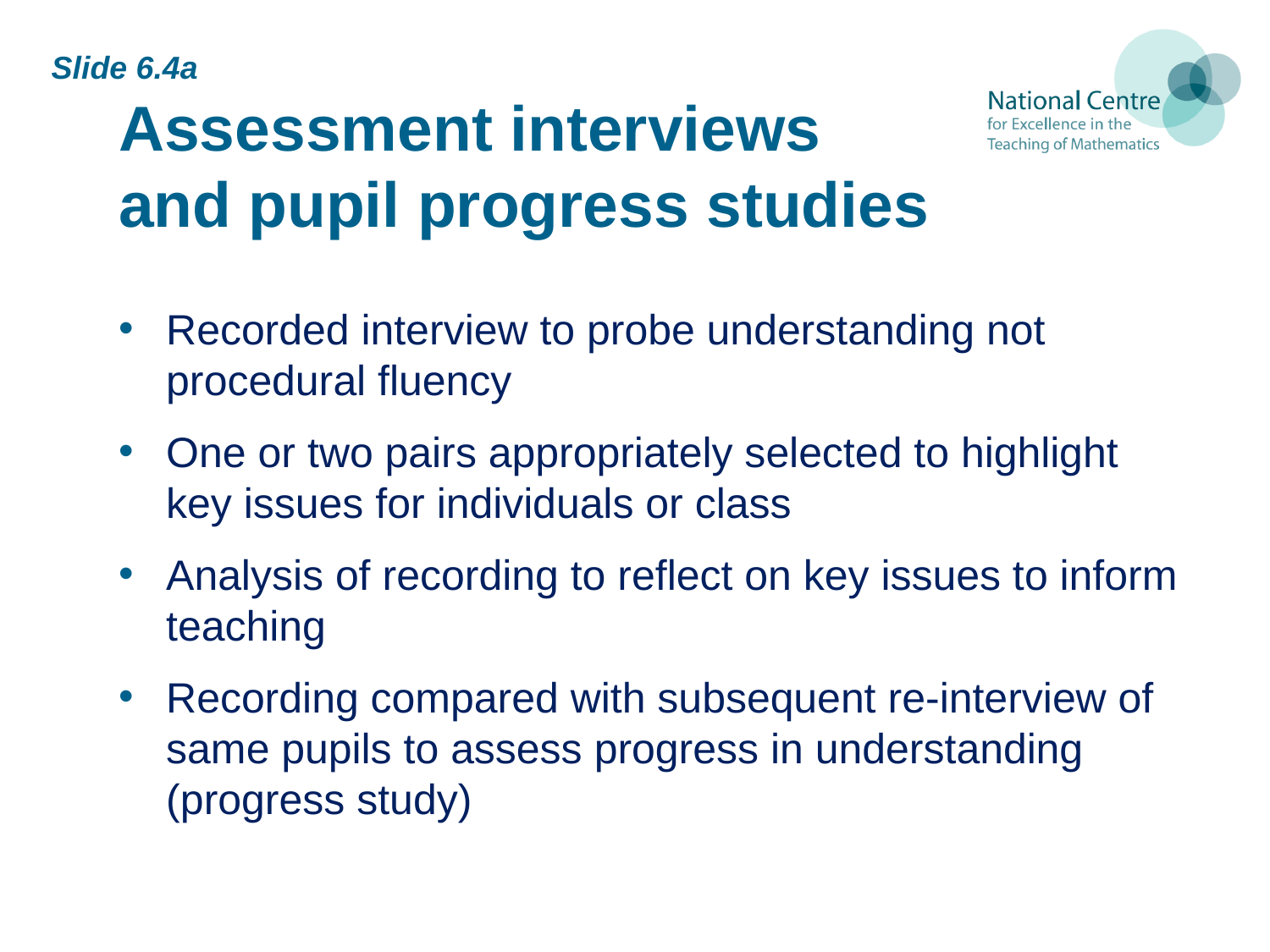

Slide 6.4a
# Assessment interviews and pupil progress studies
Recorded interview to probe understanding not procedural fluency
One or two pairs appropriately selected to highlight key issues for individuals or class
Analysis of recording to reflect on key issues to inform teaching
Recording compared with subsequent re-interview of same pupils to assess progress in understanding (progress study)